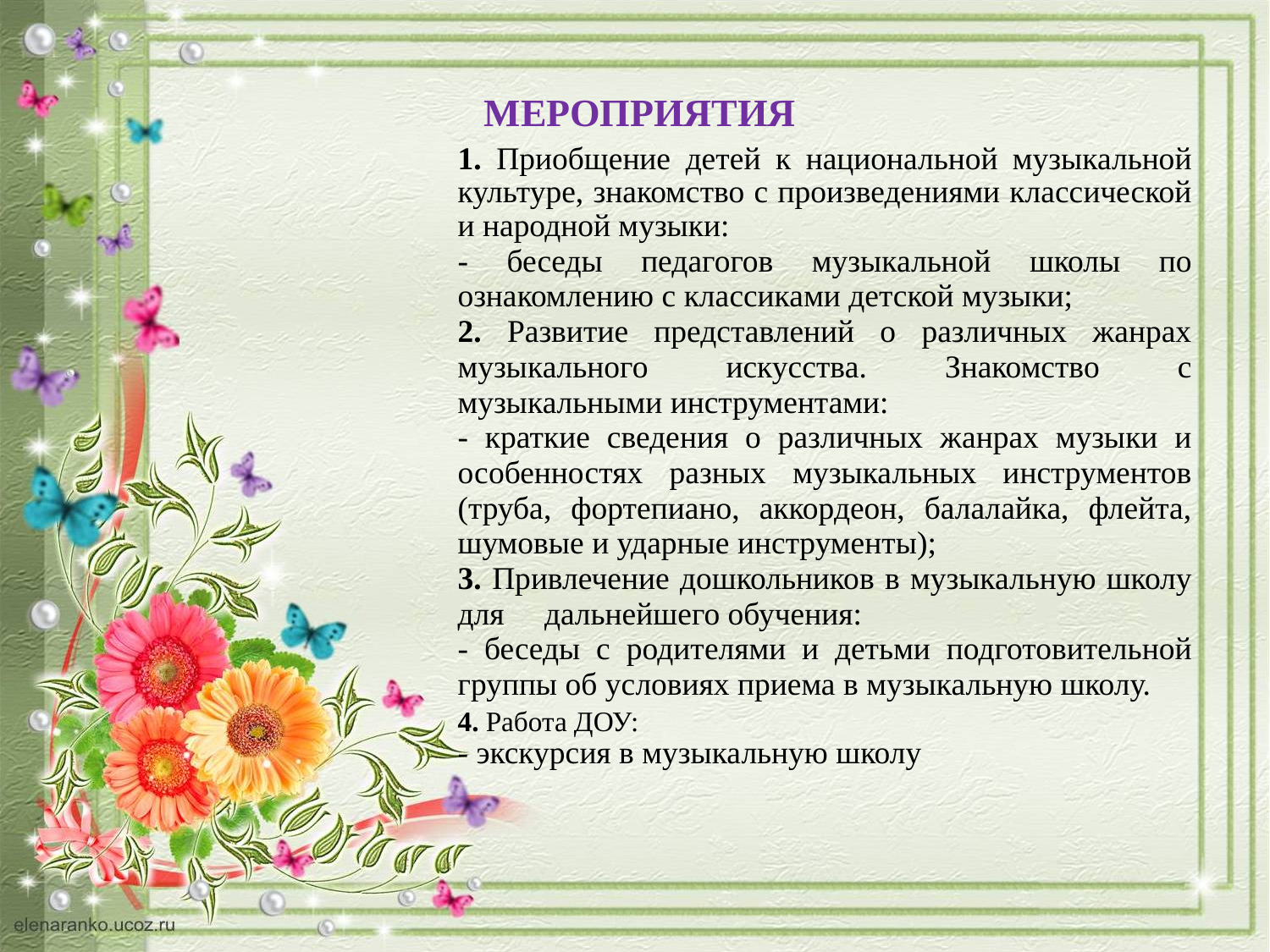

# МЕРОПРИЯТИЯ
1. Приобщение детей к национальной музыкальной культуре, знакомство с произведениями классической и народной музыки:
- беседы педагогов музыкальной школы по ознакомлению с классиками детской музыки;
2. Развитие представлений о различных жанрах музыкального искусства. Знакомство с музыкальными инструментами:
- краткие сведения о различных жанрах музыки и особенностях разных музыкальных инструментов (труба, фортепиано, аккордеон, балалайка, флейта, шумовые и ударные инструменты);
3. Привлечение дошкольников в музыкальную школу для     дальнейшего обучения:
- беседы с родителями и детьми подготовительной группы об условиях приема в музыкальную школу.
4. Работа ДОУ:
- экскурсия в музыкальную школу